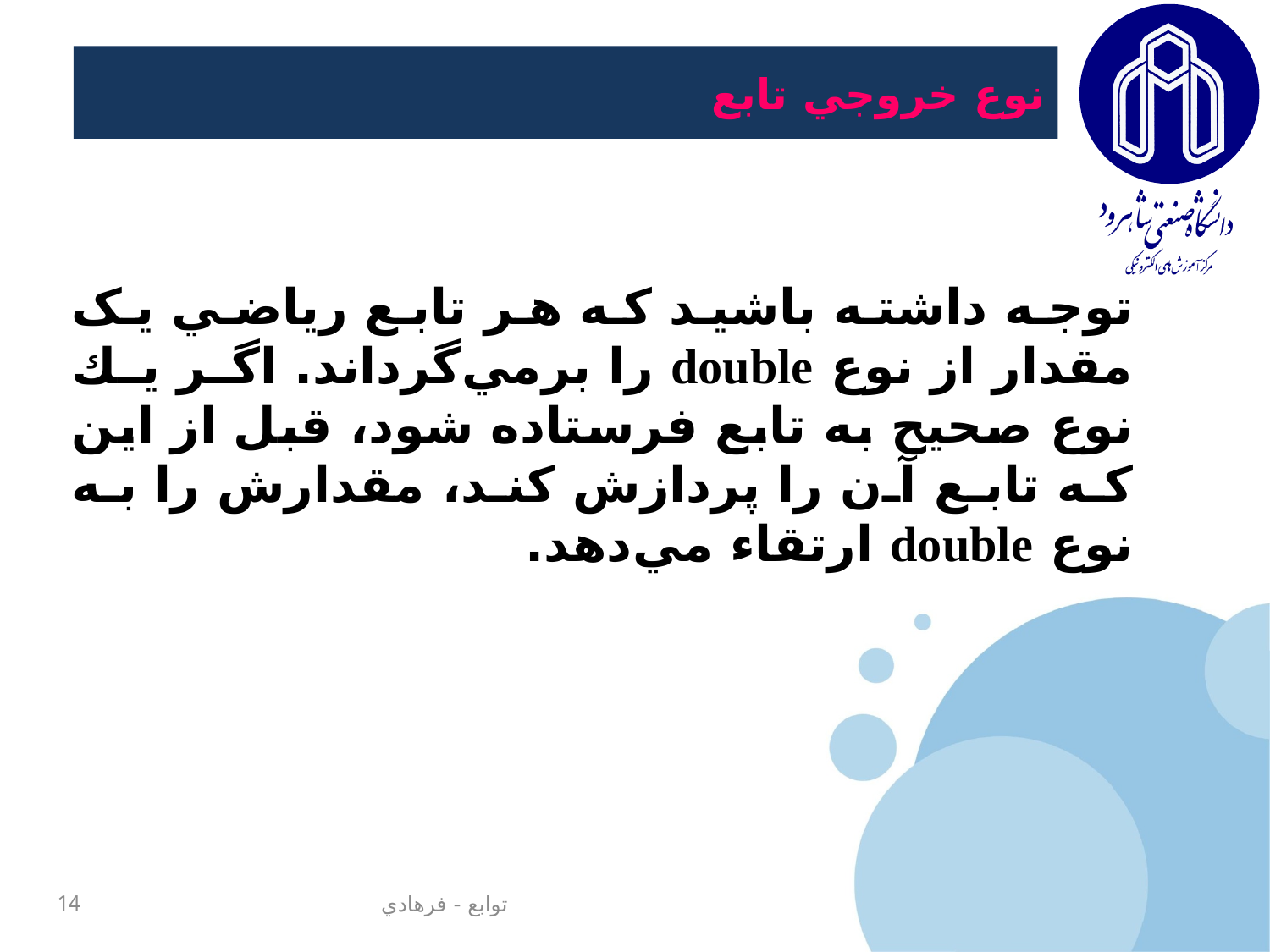

# نوع خروجي تابع
توجه داشته باشيد که هر تابع رياضي يک مقدار از نوع double را برمي‌گرداند. اگر يك نوع صحيح به تابع فرستاده شود، قبل از اين كه تابع آن را پردازش کند، مقدارش را به نوع double‌ ارتقاء مي‌دهد.
14
توابع - فرهادي